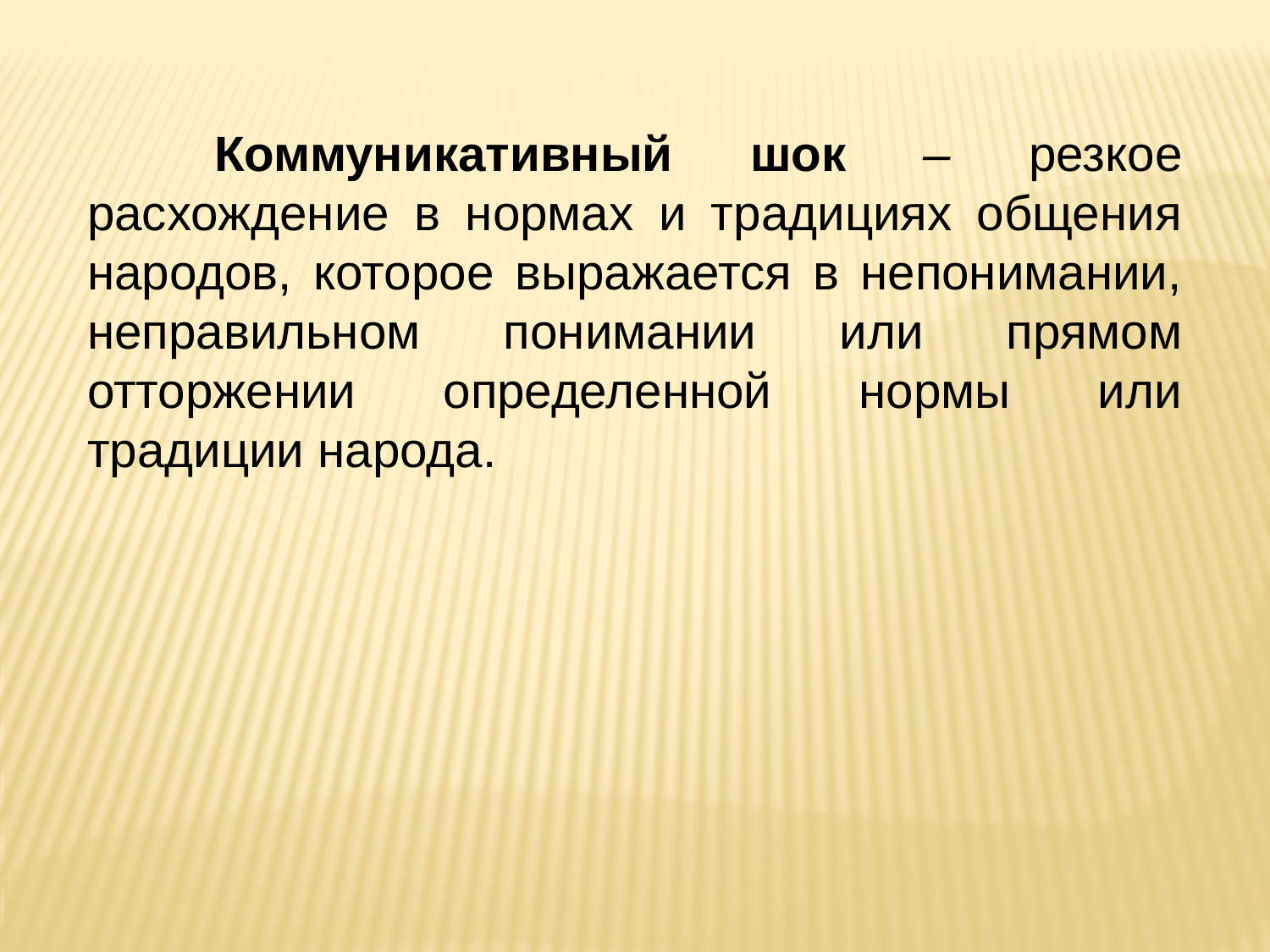

Коммуникативный шок – резкое расхождение в нормах и традициях общения народов, которое выражается в непонимании, неправильном понимании или прямом отторжении определенной нормы или традиции народа.